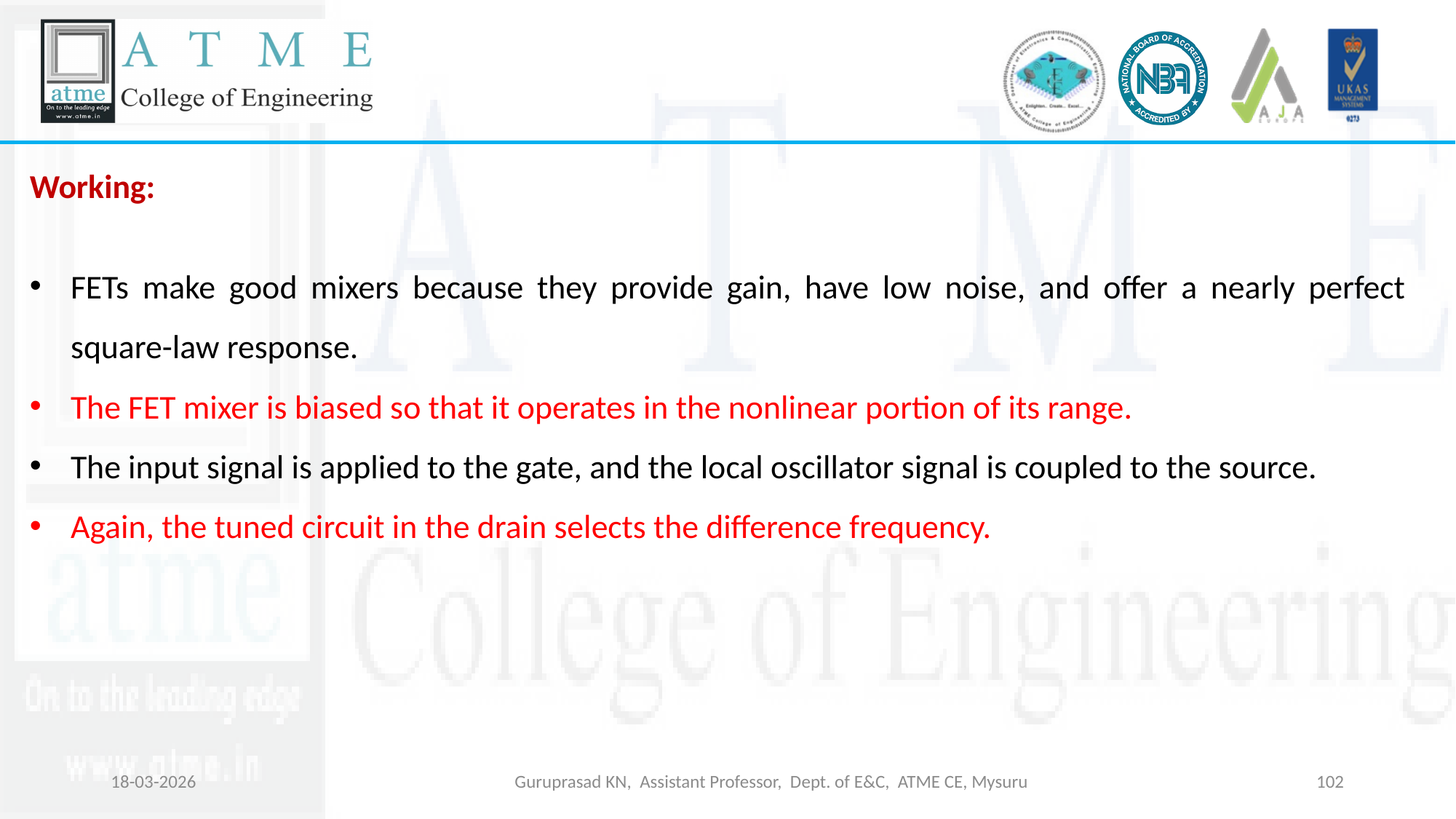

Working:

FETs make good mixers because they provide gain, have low noise, and offer a nearly perfect square-law response.
The FET mixer is biased so that it operates in the nonlinear portion of its range.
The input signal is applied to the gate, and the local oscillator signal is coupled to the source.
Again, the tuned circuit in the drain selects the difference frequency.
18-03-2026
Guruprasad KN,  Assistant Professor,  Dept. of E&C,  ATME CE, Mysuru
102